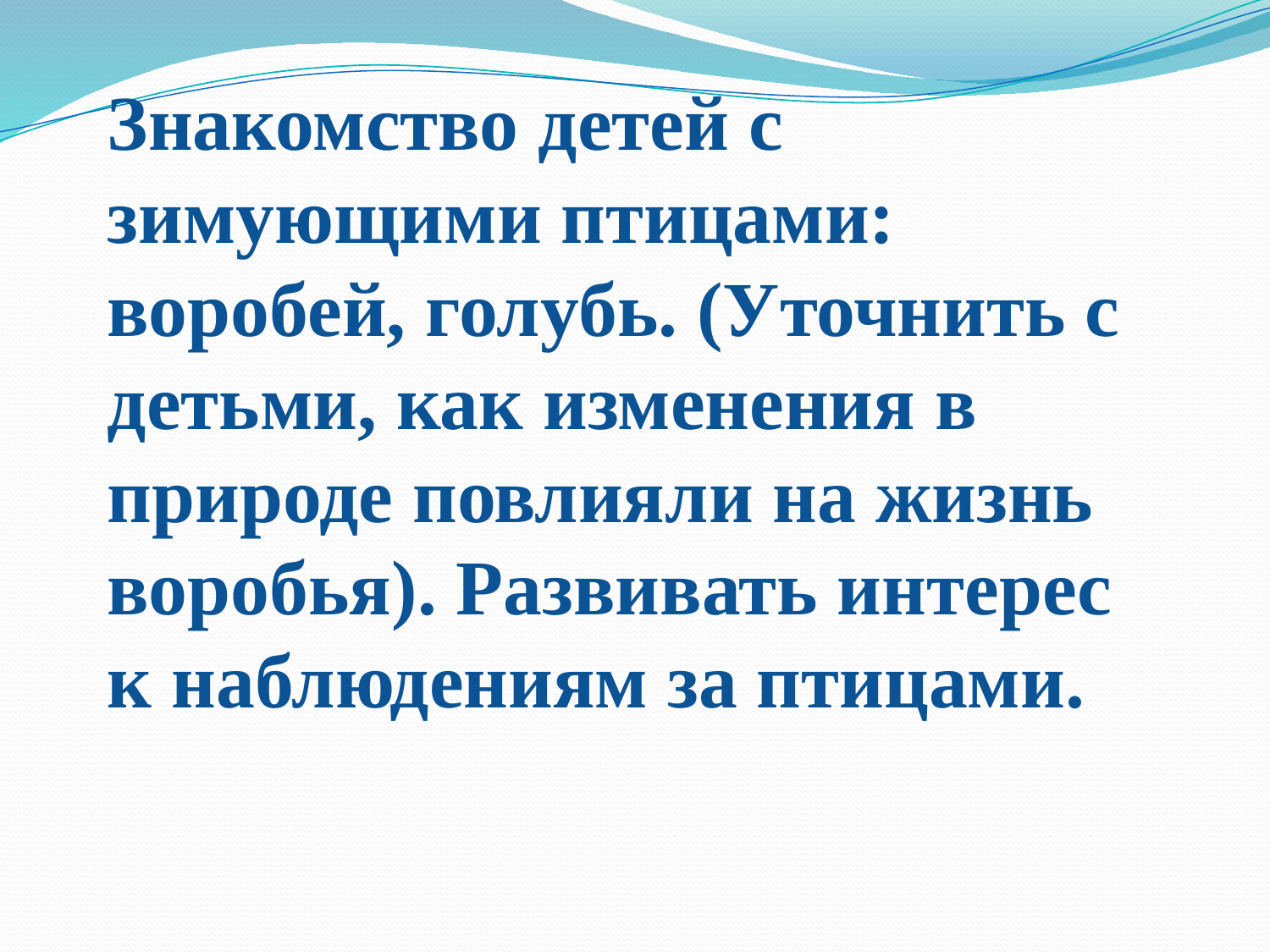

Знакомство детей с зимующими птицами: воробей, голубь. (Уточнить с детьми, как изменения в природе повлияли на жизнь воробья). Развивать интерес к наблюдениям за птицами.